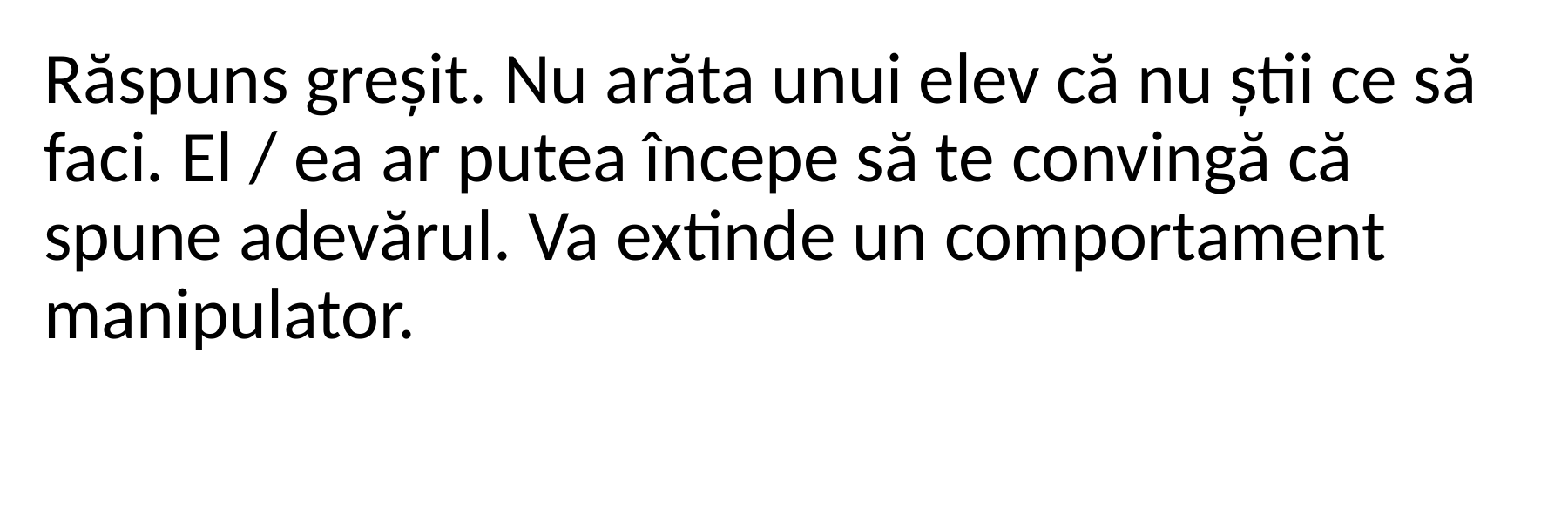

Răspuns greșit. Nu arăta unui elev că nu știi ce să faci. El / ea ar putea începe să te convingă că spune adevărul. Va extinde un comportament manipulator.